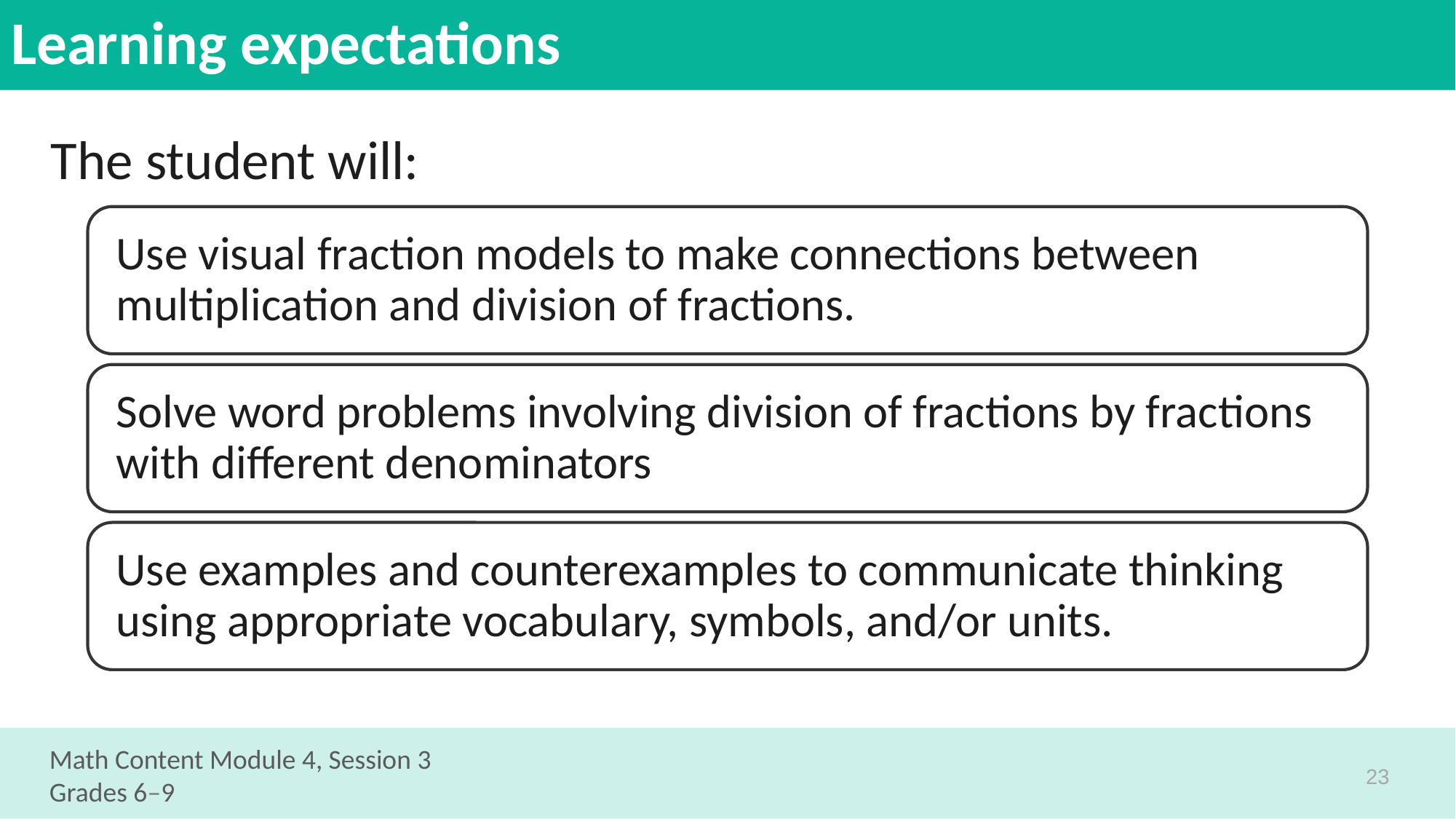

# Learning expectations
The student will:
Use visual fraction models to make connections between multiplication and division of fractions.
Solve word problems involving division of fractions by fractions with different denominators
Use examples and counterexamples to communicate thinking using appropriate vocabulary, symbols, and/or units.
Math Content Module 4, Session 3
Grades 6–9
23